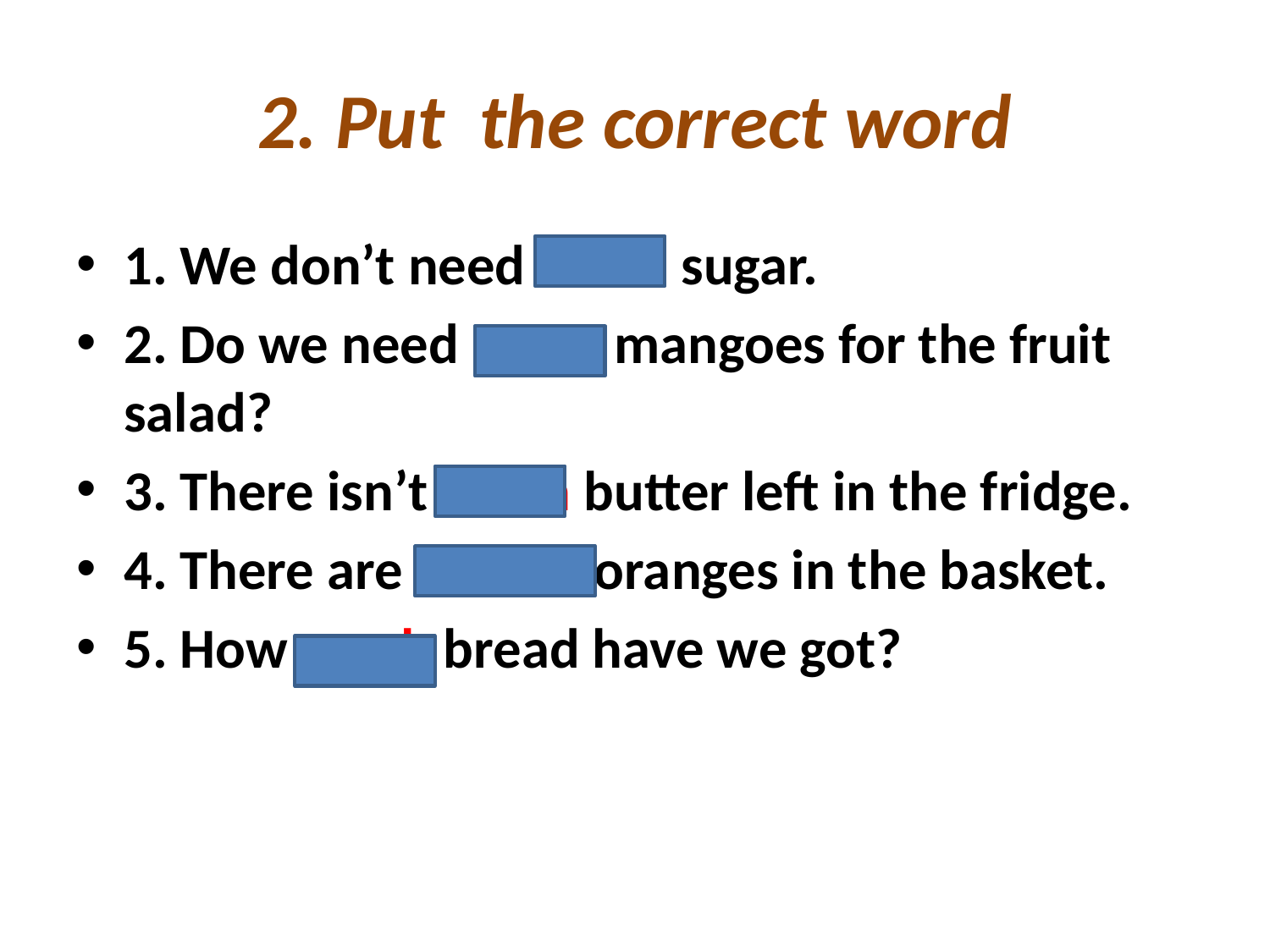

# 2. Put  the correct word
1. We don’t need much sugar.
2. Do we need many mangoes for the fruit salad?
3. There isn’t much butter left in the fridge.
4. There are a lot of oranges in the basket.
5. How much bread have we got?